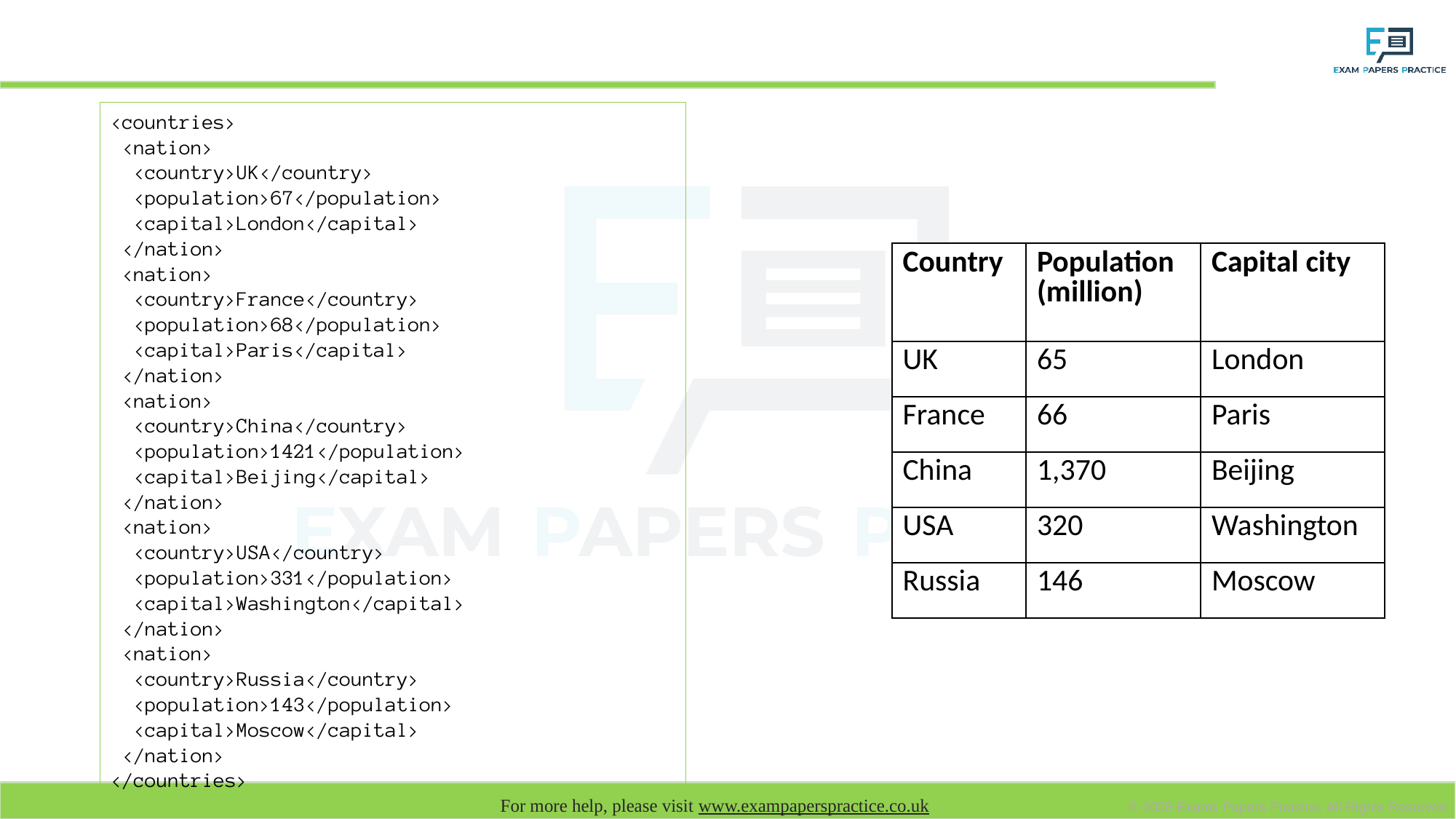

# XML Answer
<countries>
 <nation>
  <country>UK</country>
  <population>67</population>
  <capital>London</capital>
 </nation>
 <nation>
  <country>France</country>
  <population>68</population>
  <capital>Paris</capital>
 </nation>
 <nation>
  <country>China</country>
  <population>1421</population>
  <capital>Beijing</capital>
 </nation>
 <nation>
  <country>USA</country>
  <population>331</population>
  <capital>Washington</capital>
 </nation>
 <nation>
  <country>Russia</country>
  <population>143</population>
  <capital>Moscow</capital>
 </nation>
</countries>
| Country | Population (million) | Capital city |
| --- | --- | --- |
| UK | 65 | London |
| France | 66 | Paris |
| China | 1,370 | Beijing |
| USA | 320 | Washington |
| Russia | 146 | Moscow |